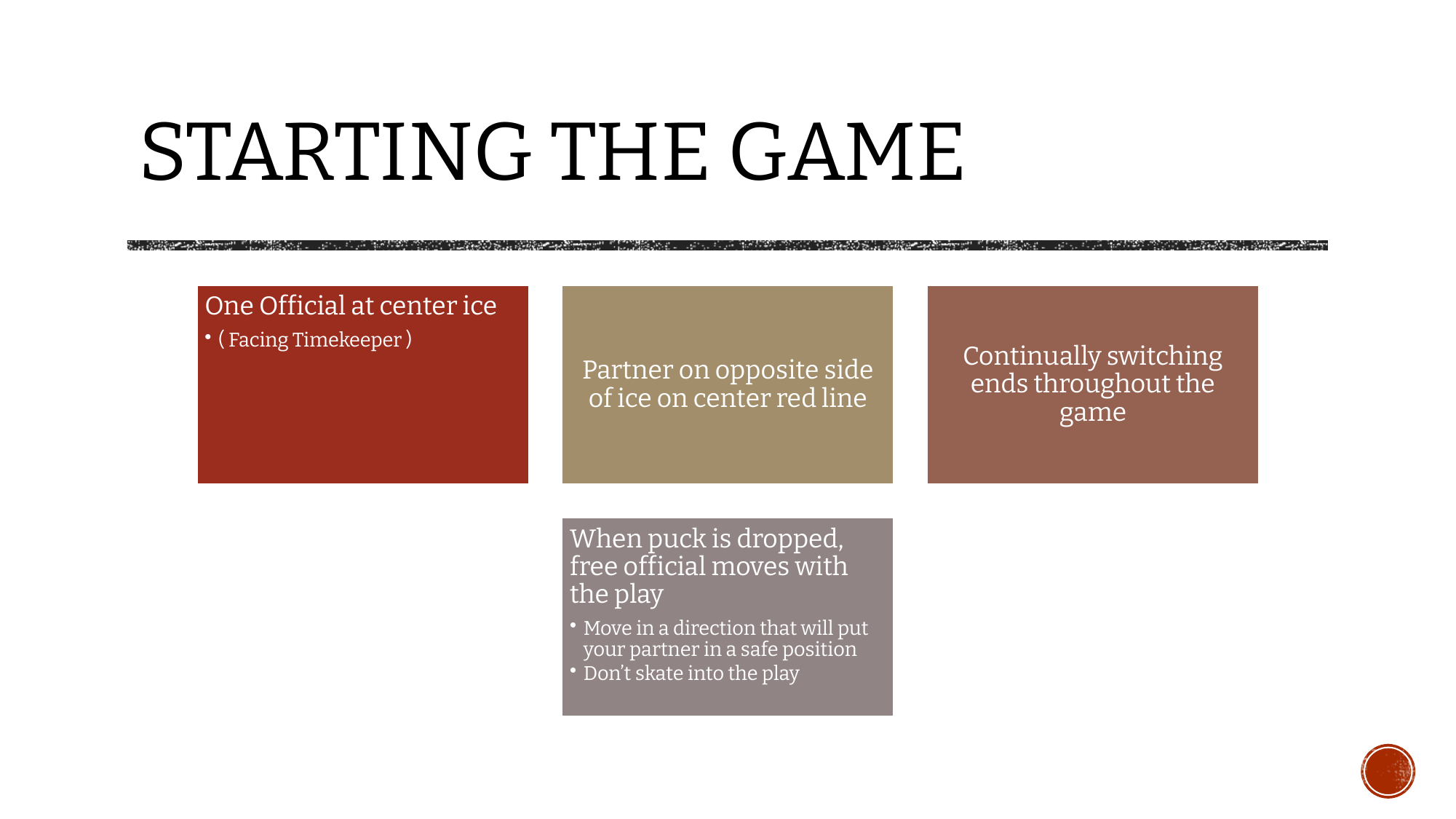

# Starting the Game

One Official at center ice
( Facing Timekeeper )
Partner on opposite side of ice on center red line
Continually switching ends throughout the game
When puck is dropped, free official moves with the play
Move in a direction that will put your partner in a safe position
Don’t skate into the play